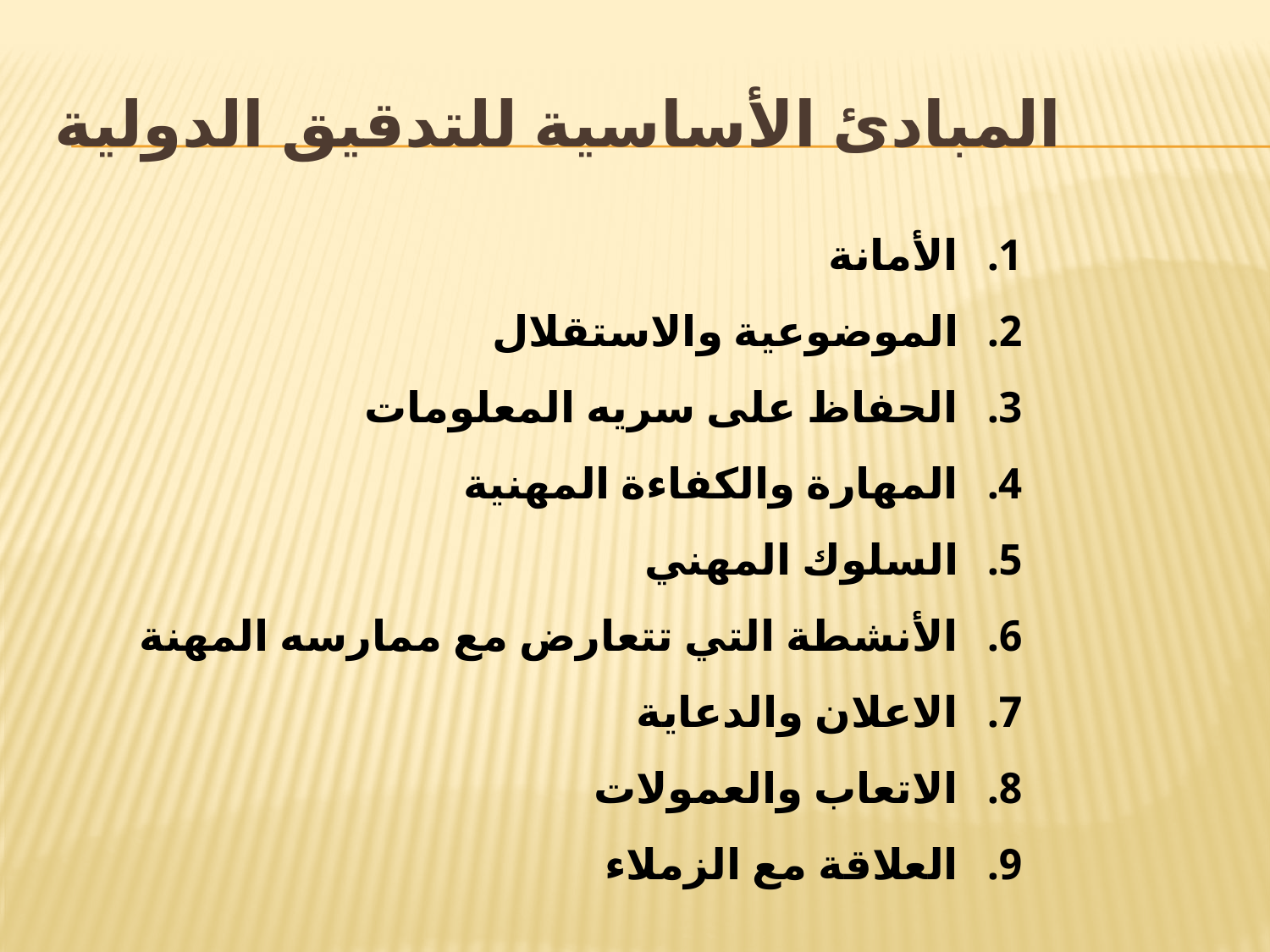

# المبادئ الأساسية للتدقيق الدولية
الأمانة
الموضوعية والاستقلال
الحفاظ على سريه المعلومات
المهارة والكفاءة المهنية
السلوك المهني
الأنشطة التي تتعارض مع ممارسه المهنة
الاعلان والدعاية
الاتعاب والعمولات
العلاقة مع الزملاء